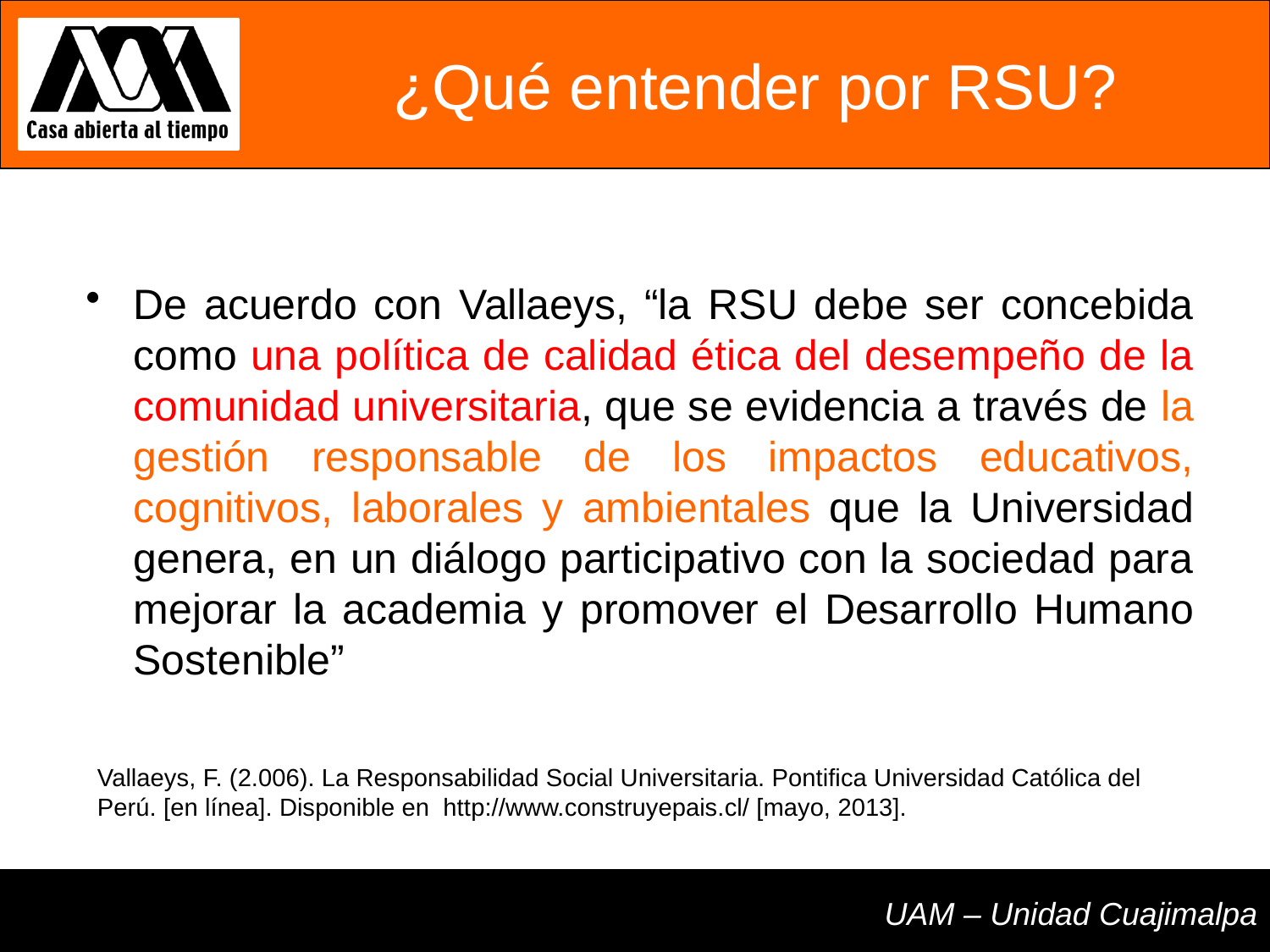

# ¿Qué entender por RSU?
De acuerdo con Vallaeys, “la RSU debe ser concebida como una política de calidad ética del desempeño de la comunidad universitaria, que se evidencia a través de la gestión responsable de los impactos educativos, cognitivos, laborales y ambientales que la Universidad genera, en un diálogo participativo con la sociedad para mejorar la academia y promover el Desarrollo Humano Sostenible”

Vallaeys, F. (2.006). La Responsabilidad Social Universitaria. Pontifica Universidad Católica del Perú. [en línea]. Disponible en  http://www.construyepais.cl/ [mayo, 2013].